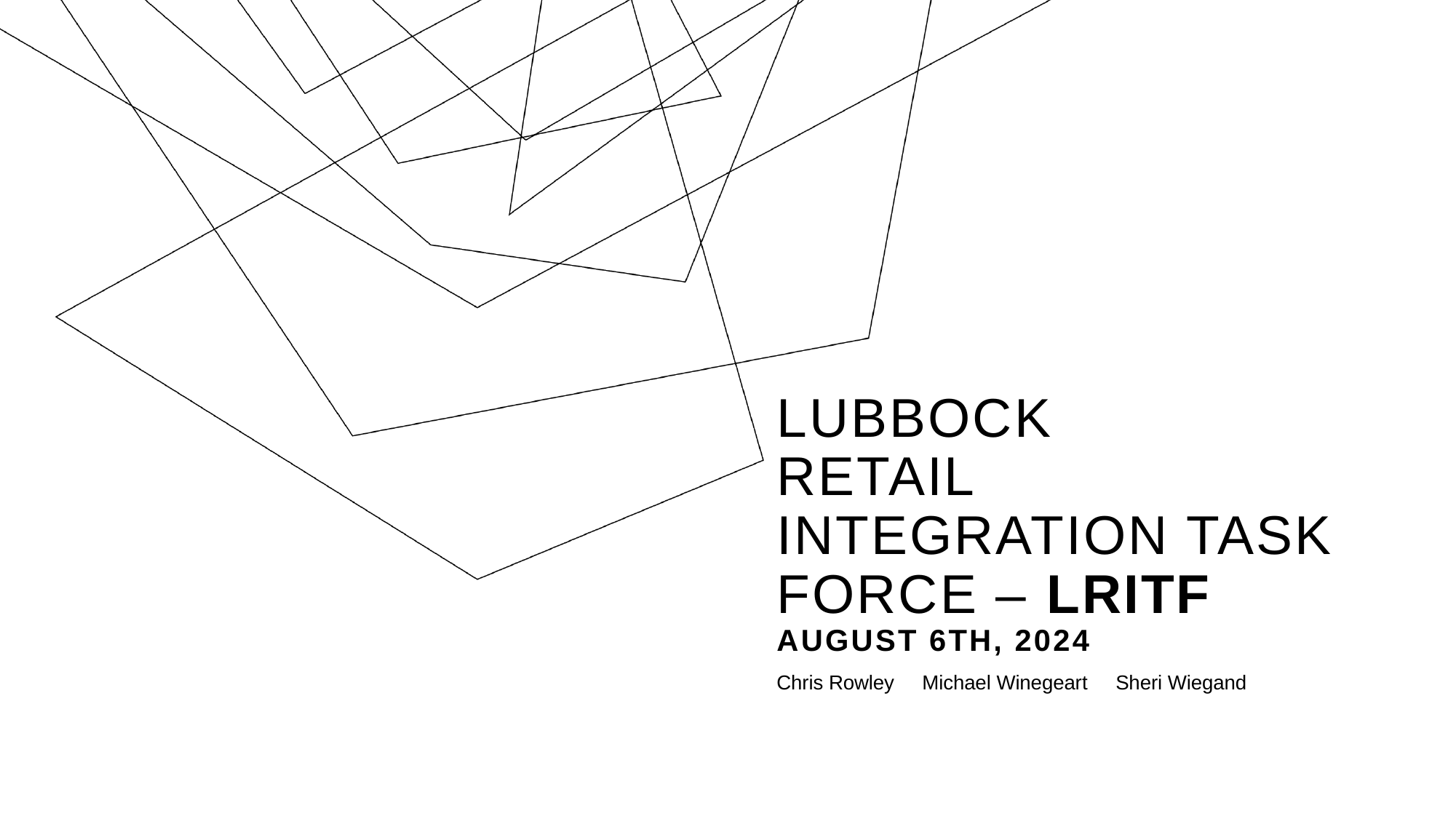

# Lubbock Retail Integration Task Force – LRITF August 6th, 2024
Chris Rowley     Michael Winegeart     Sheri Wiegand